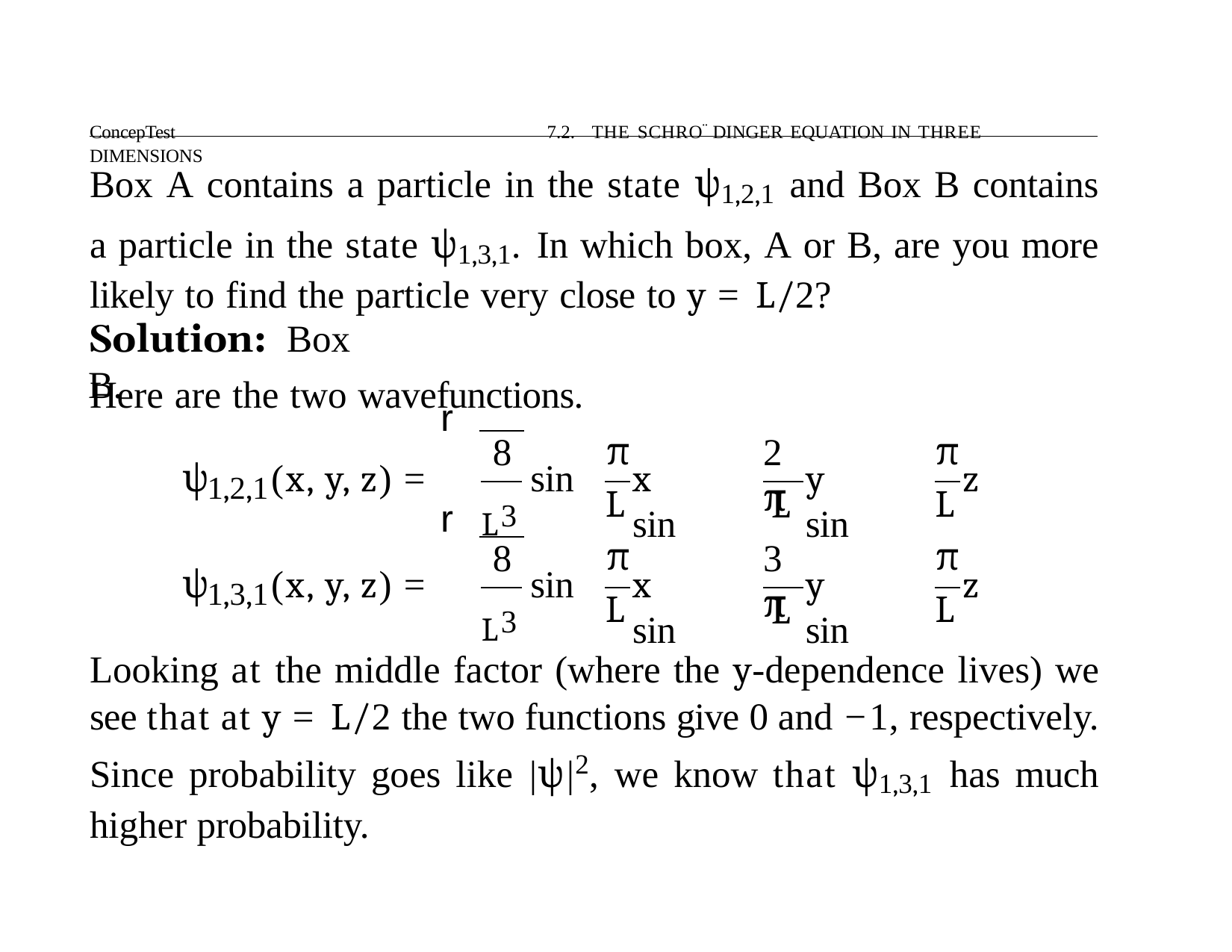

ConcepTest	7.2.  THE SCHRO¨ DINGER EQUATION IN THREE DIMENSIONS

# Box A contains a particle in the state ψ1,2,1 and Box B contains a particle in the state ψ1,3,1. In which box, A or B, are you more likely to find the particle very close to y = L/2?
Solution:	Box B.
Here are the two wavefunctions.
r

r

π L
π L
π L
π L
8
2π

x	sin

y	sin

ψ	(x, y, z) =
sin
z
1,2,1
L3
L
3π

8

ψ	(x, y, z) =
sin
x	sin
y	sin
z
1,3,1
L3
L

Looking at the middle factor (where the y-dependence lives) we see that at y = L/2 the two functions give 0 and −1, respectively. Since probability goes like |ψ|2, we know that ψ1,3,1 has much higher probability.